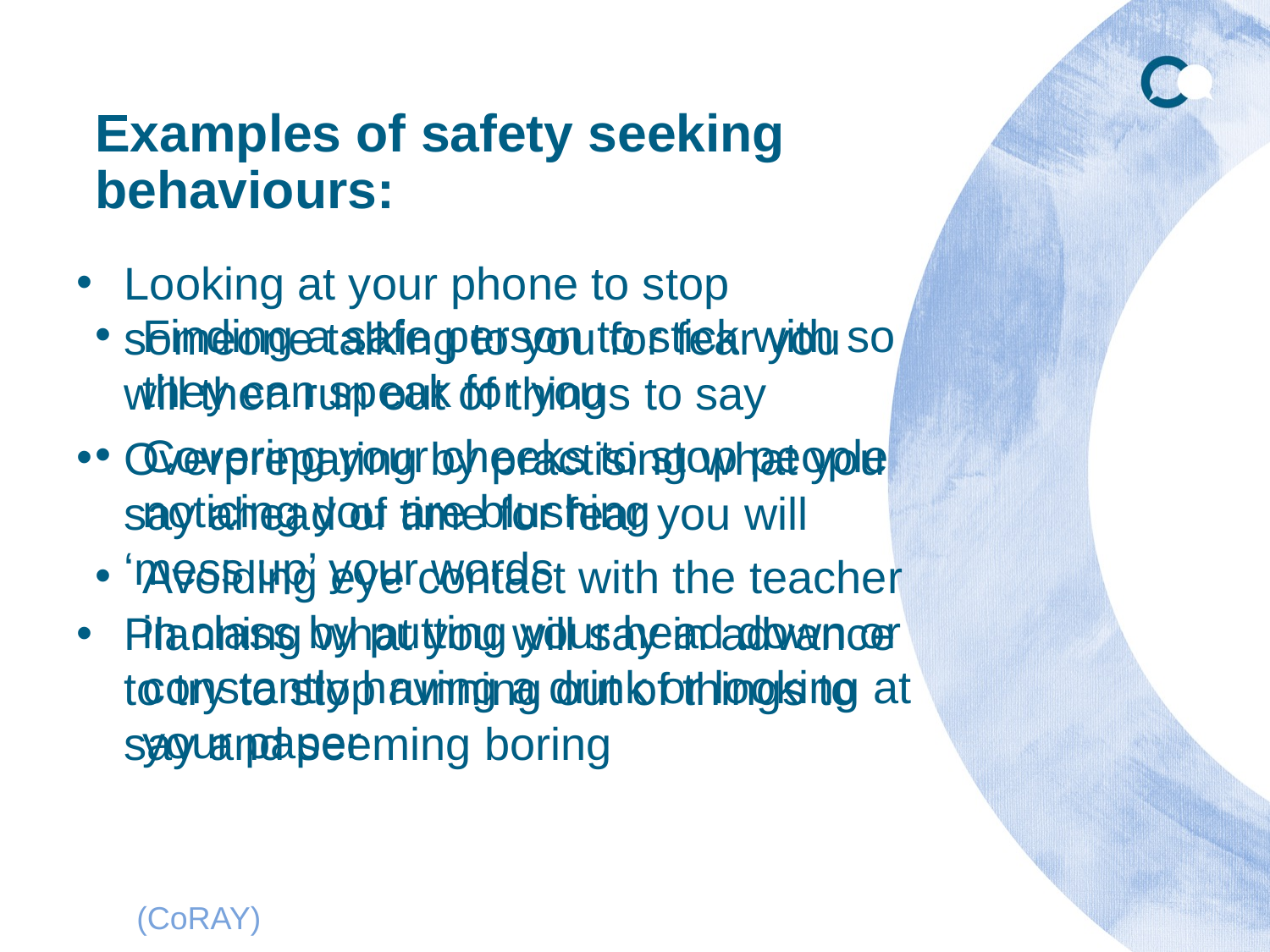

# Examples of safety seeking behaviours:

Finding a safe person to stick with so they can speak for you
Covering your cheeks to stop people noticing you are blushing
Avoiding eye contact with the teacher in class by putting your head down or constantly having a drink or looking at your paper
Looking at your phone to stop someone talking to you for fear you will then run out of things to say
Overpreparing by practising what you say ahead of time for fear you will ‘mess up’ your words
Planning what you will say in advance to try to stop running out of things to say and seeming boring

(CoRAY)